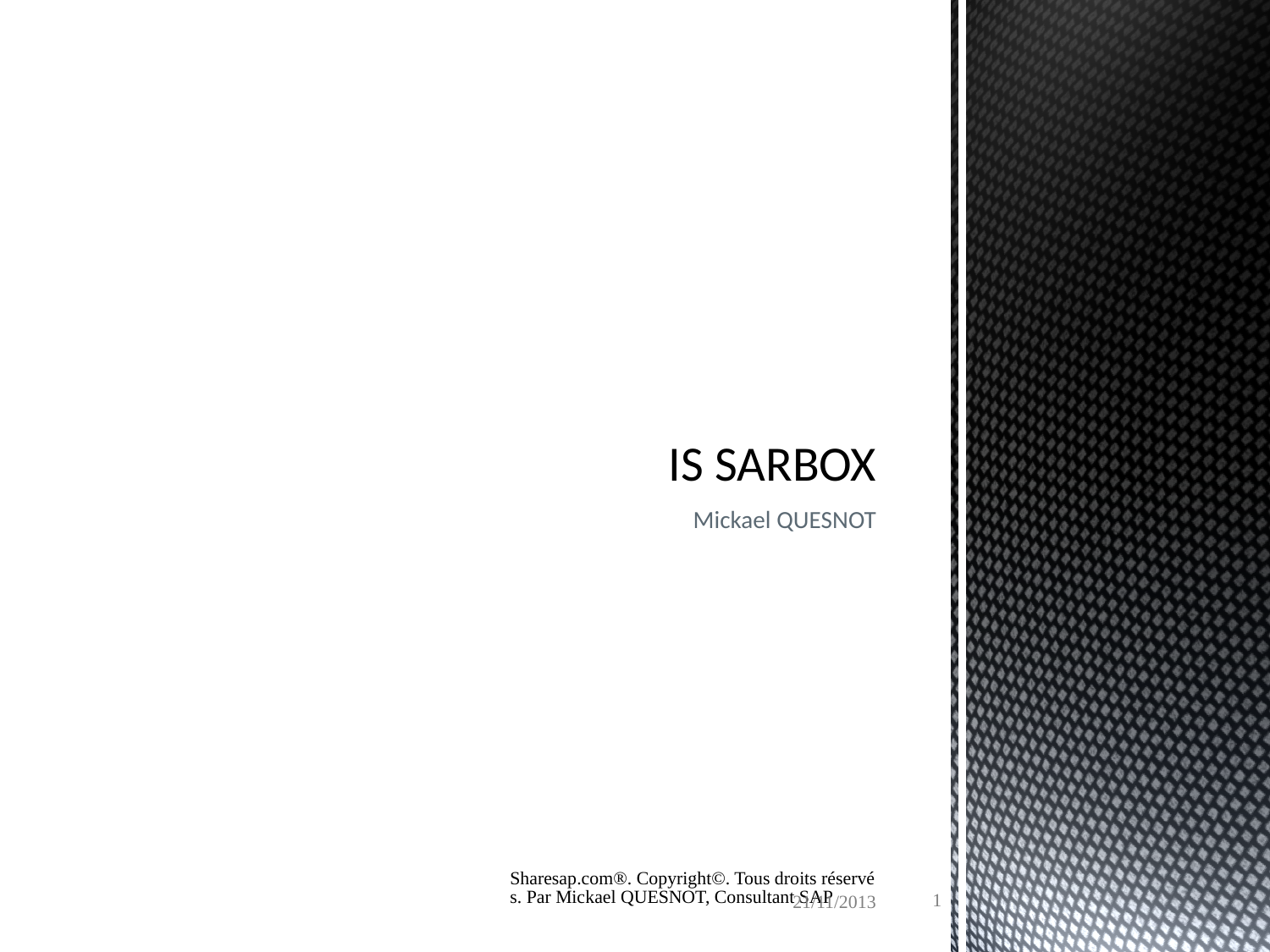

# IS SARBOX
Mickael QUESNOT
Sharesap.com®. Copyright©. Tous droits réservés. Par Mickael QUESNOT, Consultant SAP
1
21/11/2013